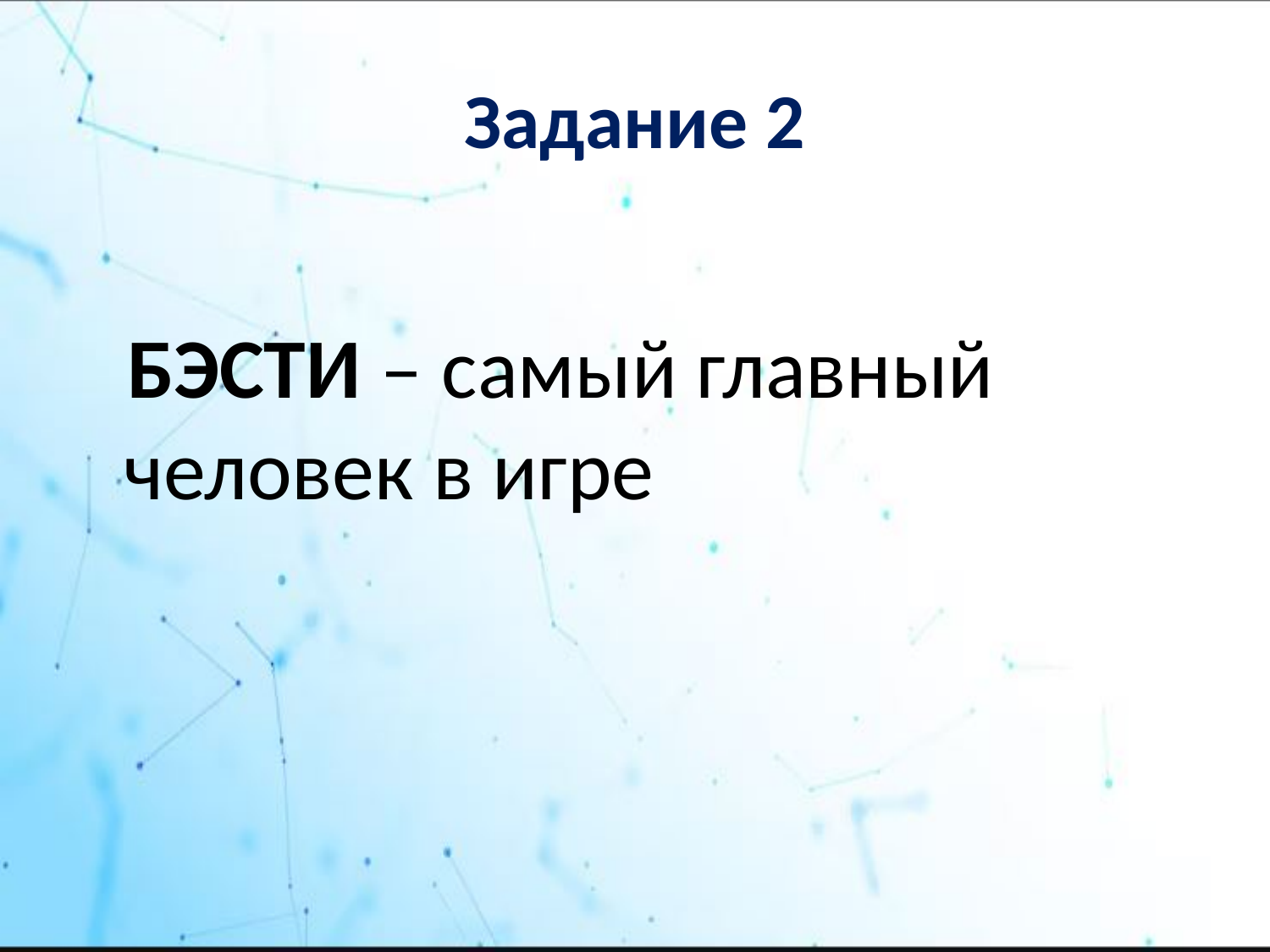

# Задание 2

    БЭСТИ – самый главный человек в игре